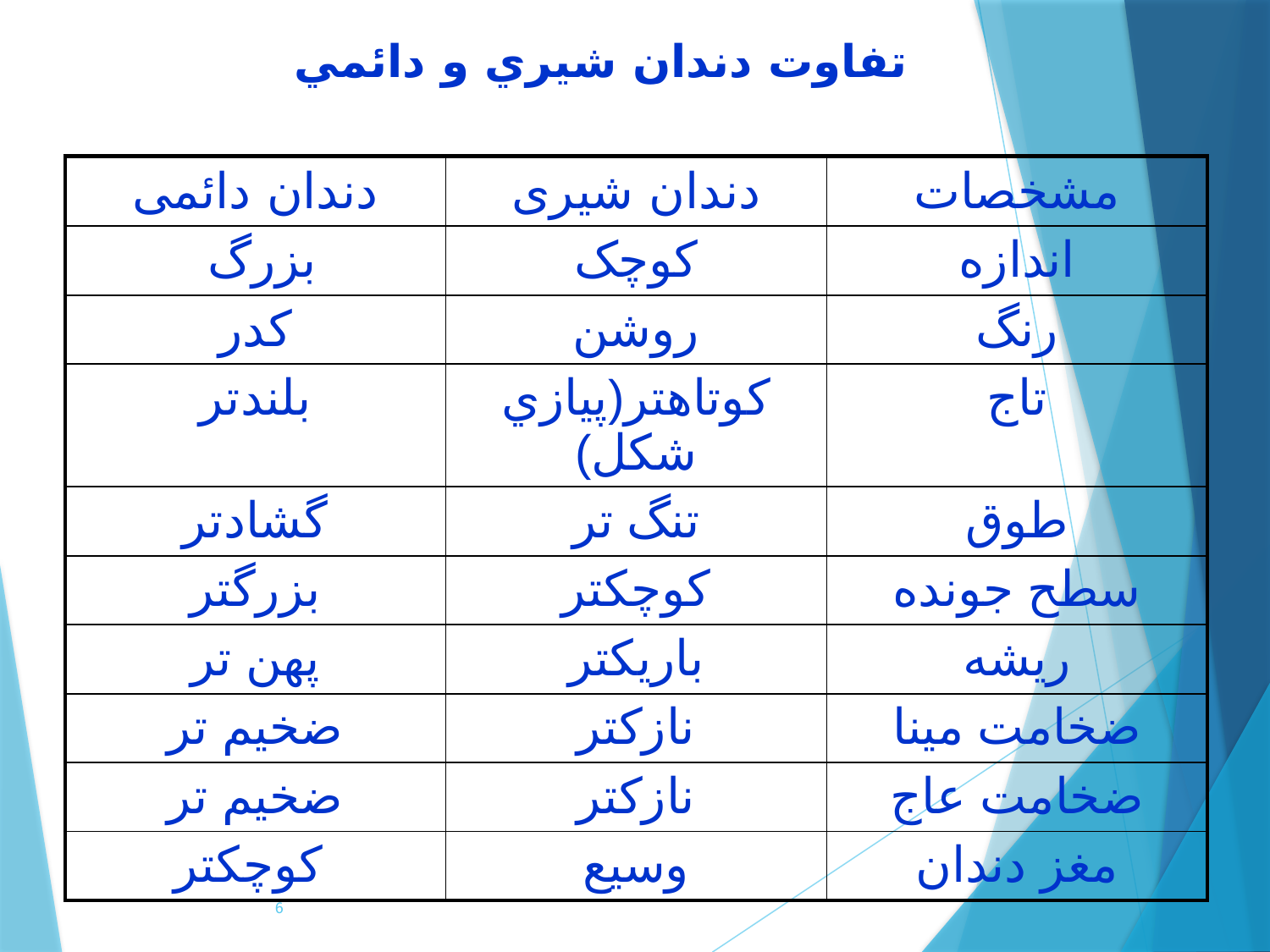

# تفاوت دندان شيري و دائمي
| دندان دائمی | دندان شیری | مشخصات |
| --- | --- | --- |
| بزرگ | کوچک | اندازه |
| كدر | روشن | رنگ |
| بلندتر | كوتاهتر(پيازي شكل) | تاج |
| گشادتر | تنگ تر | طوق |
| بزرگتر | كوچكتر | سطح جونده |
| پهن تر | باريكتر | ريشه |
| ضخيم تر | نازكتر | ضخامت مينا |
| ضخيم تر | نازكتر | ضخامت عاج |
| كوچكتر | وسيع | مغز دندان |
6